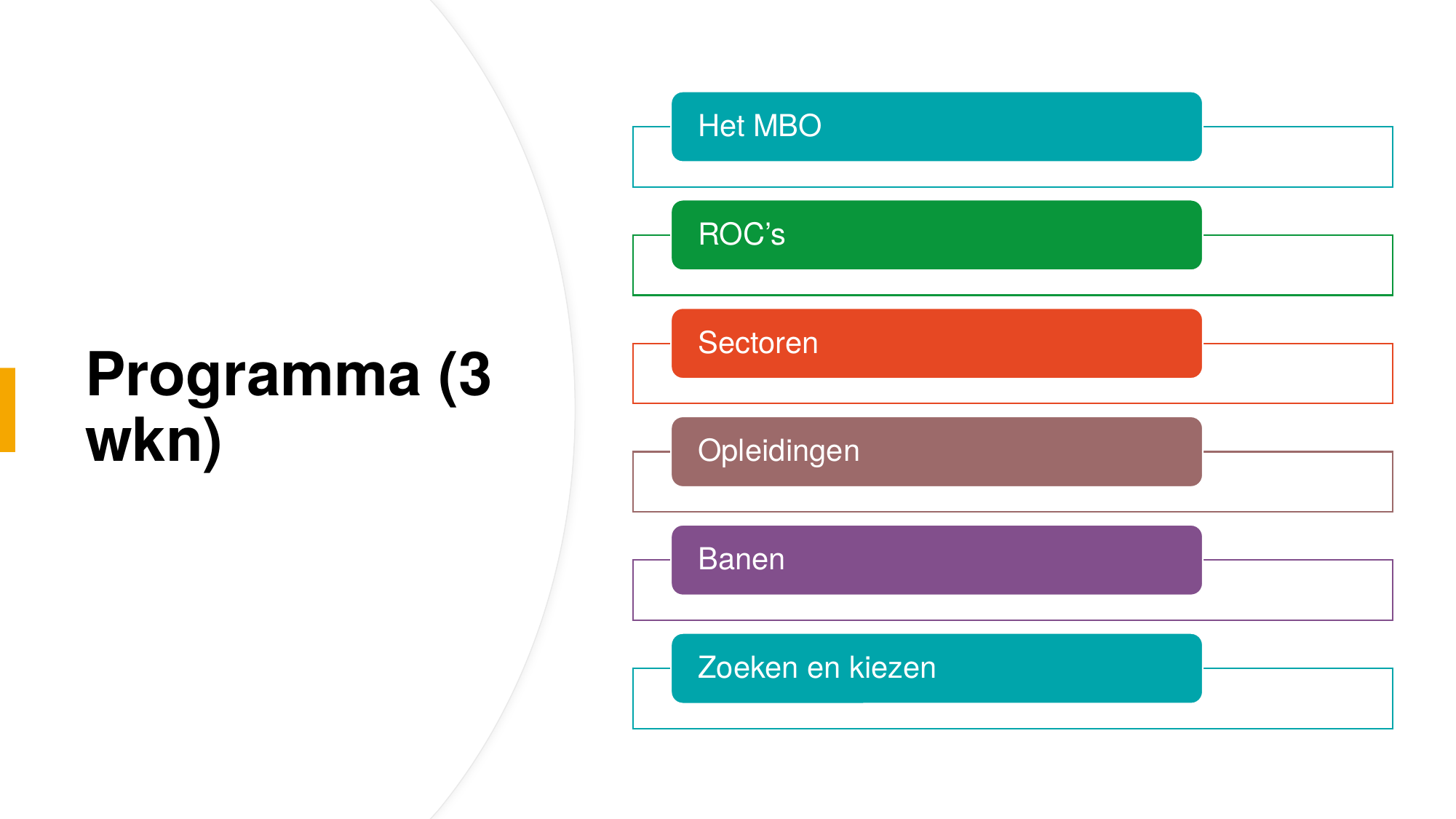

Het MBO
ROC’s
Sectoren
Opleidingen
Banen
Zoeken en kiezen
# Programma (3 wkn)